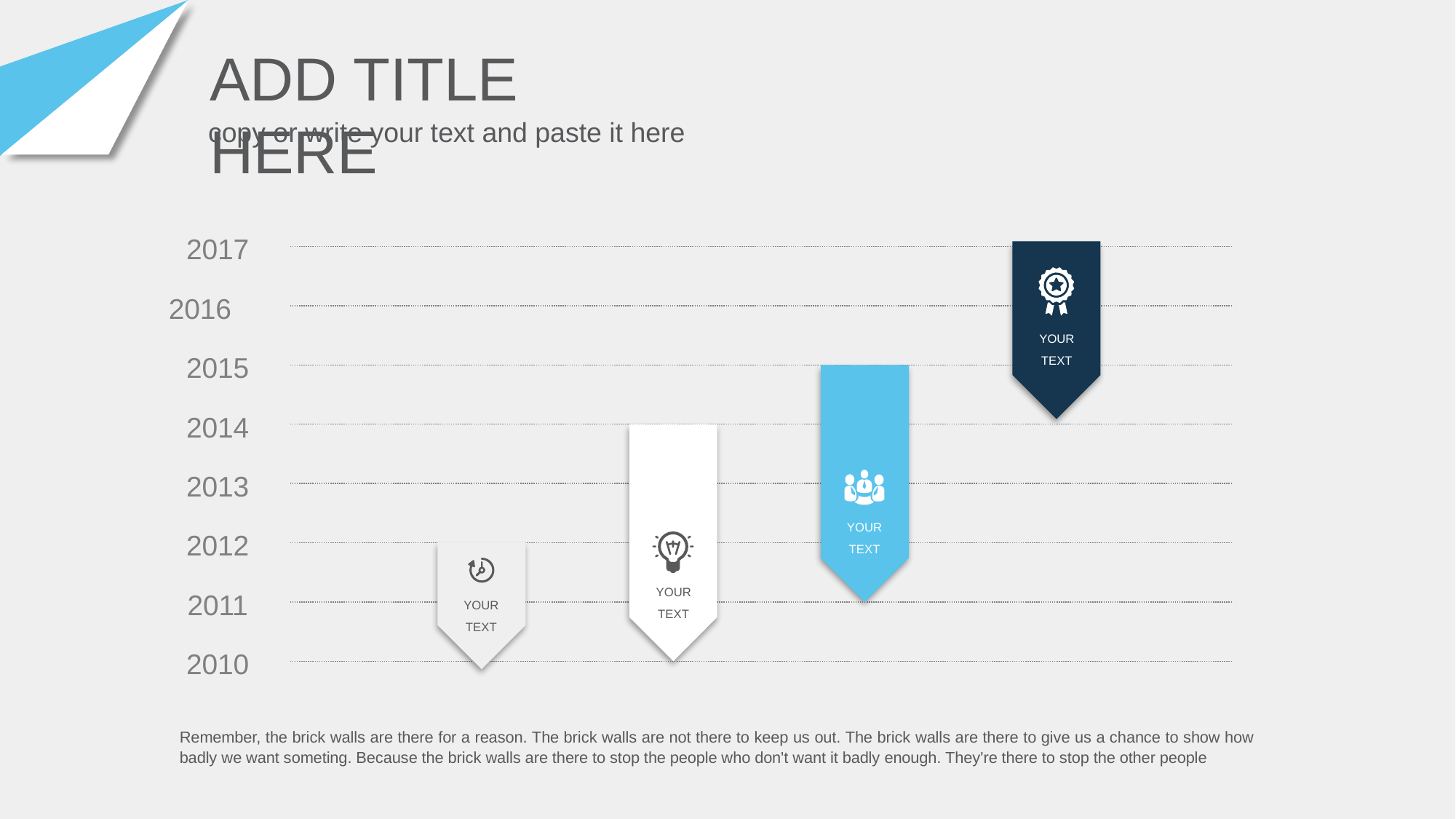

ADD TITLE HERE
copy or write your text and paste it here
2017

YOUR TEXT
2016
2015

YOUR TEXT
2014

YOUR TEXT
2013
2012

YOUR TEXT
2011
2010

Remember, the brick walls are there for a reason. The brick walls are not there to keep us out. The brick walls are there to give us a chance to show how badly we want someting. Because the brick walls are there to stop the people who don't want it badly enough. They're there to stop the other people